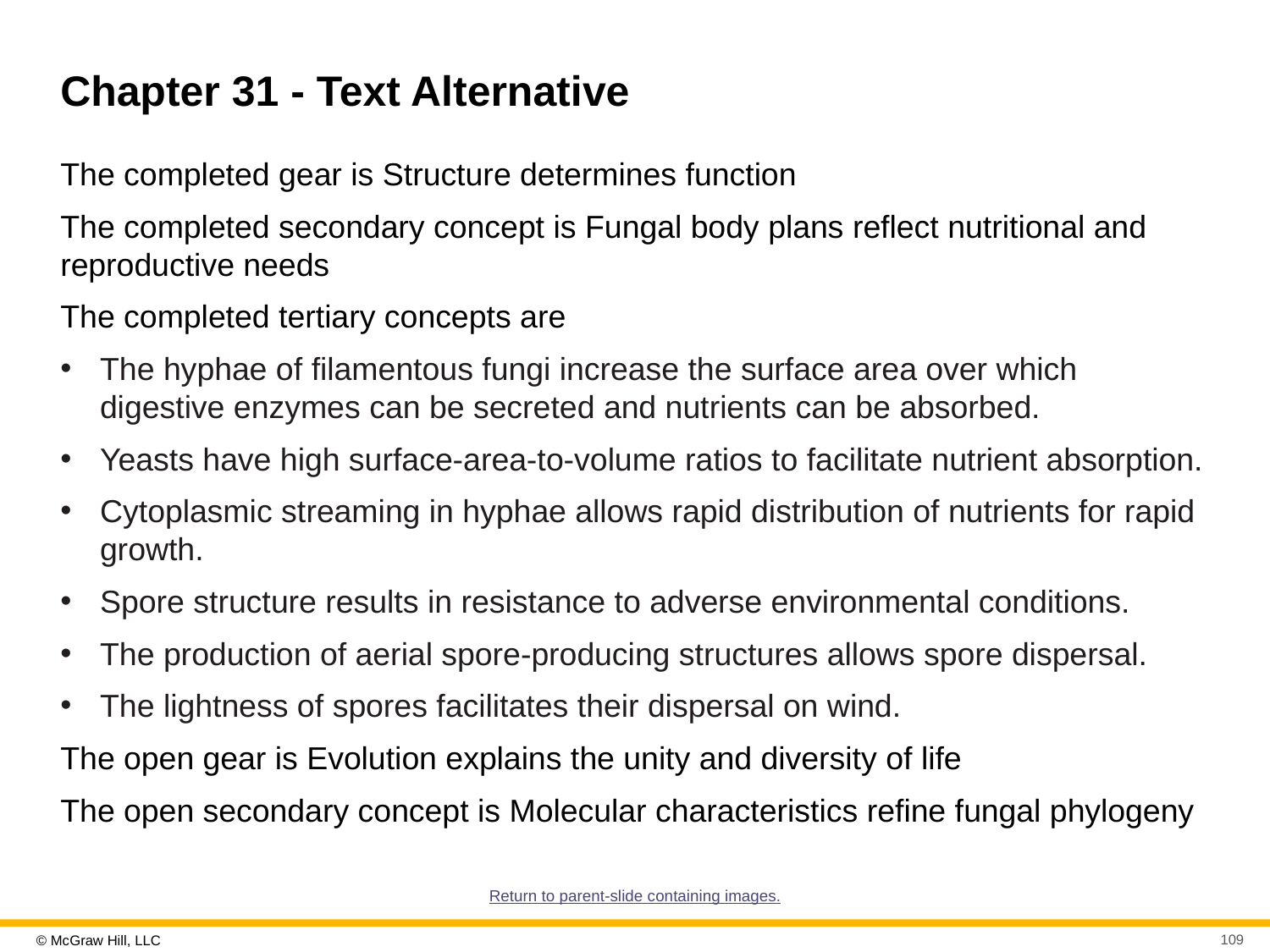

# Chapter 31 - Text Alternative
The completed gear is Structure determines function
The completed secondary concept is Fungal body plans reflect nutritional and reproductive needs
The completed tertiary concepts are
The hyphae of filamentous fungi increase the surface area over which digestive enzymes can be secreted and nutrients can be absorbed.
Yeasts have high surface-area-to-volume ratios to facilitate nutrient absorption.
Cytoplasmic streaming in hyphae allows rapid distribution of nutrients for rapid growth.
Spore structure results in resistance to adverse environmental conditions.
The production of aerial spore-producing structures allows spore dispersal.
The lightness of spores facilitates their dispersal on wind.
The open gear is Evolution explains the unity and diversity of life
The open secondary concept is Molecular characteristics refine fungal phylogeny
Return to parent-slide containing images.
109